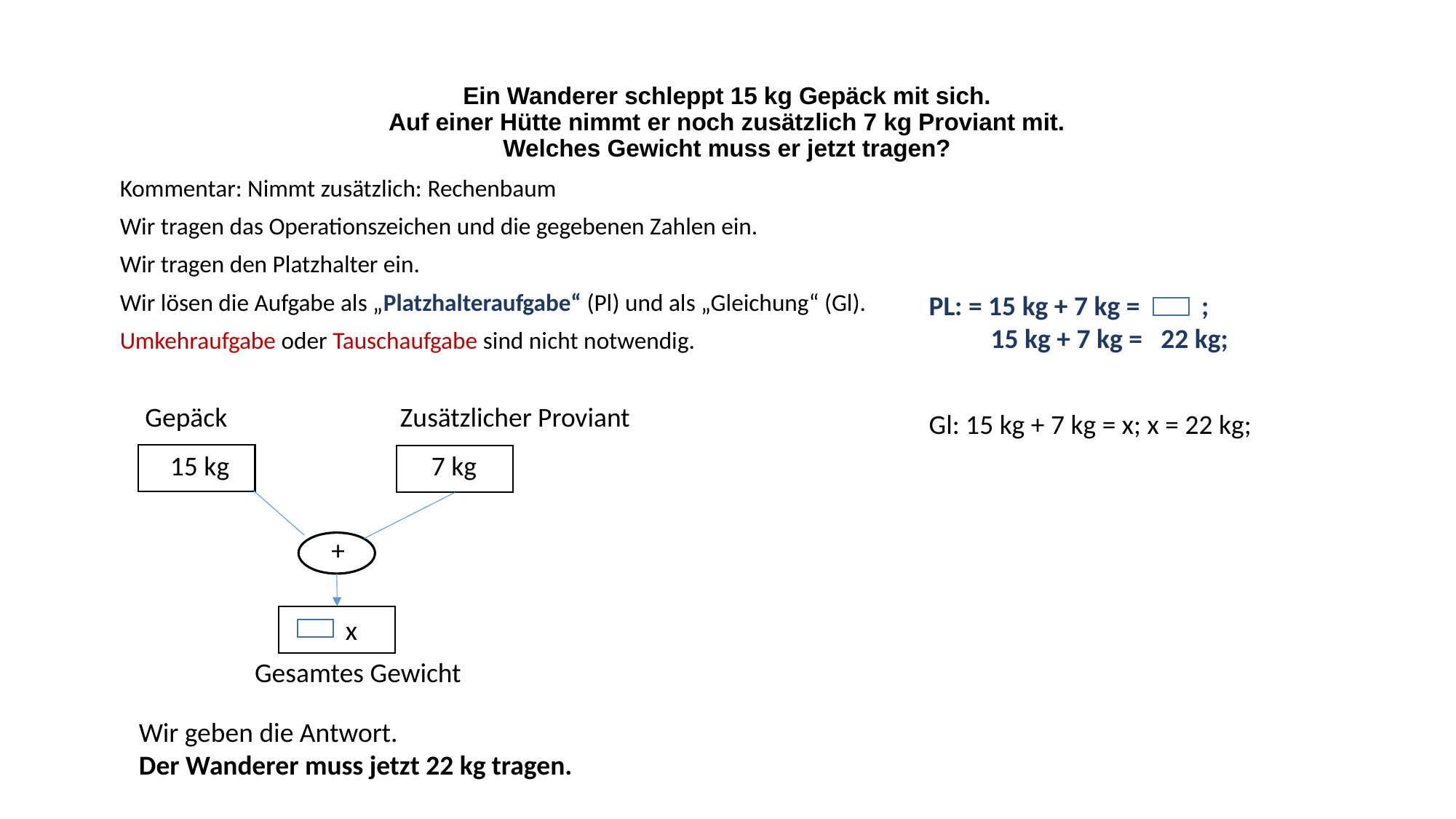

# Ein Wanderer schleppt 15 kg Gepäck mit sich. Auf einer Hütte nimmt er noch zusätzlich 7 kg Proviant mit. Welches Gewicht muss er jetzt tragen?
Kommentar: Nimmt zusätzlich: Rechenbaum
Wir tragen das Operationszeichen und die gegebenen Zahlen ein.
Wir tragen den Platzhalter ein.
Wir lösen die Aufgabe als „Platzhalteraufgabe“ (Pl) und als „Gleichung“ (Gl).
PL: = 15 kg + 7 kg =          ;
          15 kg + 7 kg =   22 kg;

Umkehraufgabe oder Tauschaufgabe sind nicht notwendig.

 Gepäck
Zusätzlicher Proviant
Gl: 15 kg + 7 kg = x; x = 22 kg;
15 kg
7 kg

+

x

 Gesamtes Gewicht
Wir geben die Antwort.
Der Wanderer muss jetzt 22 kg tragen.